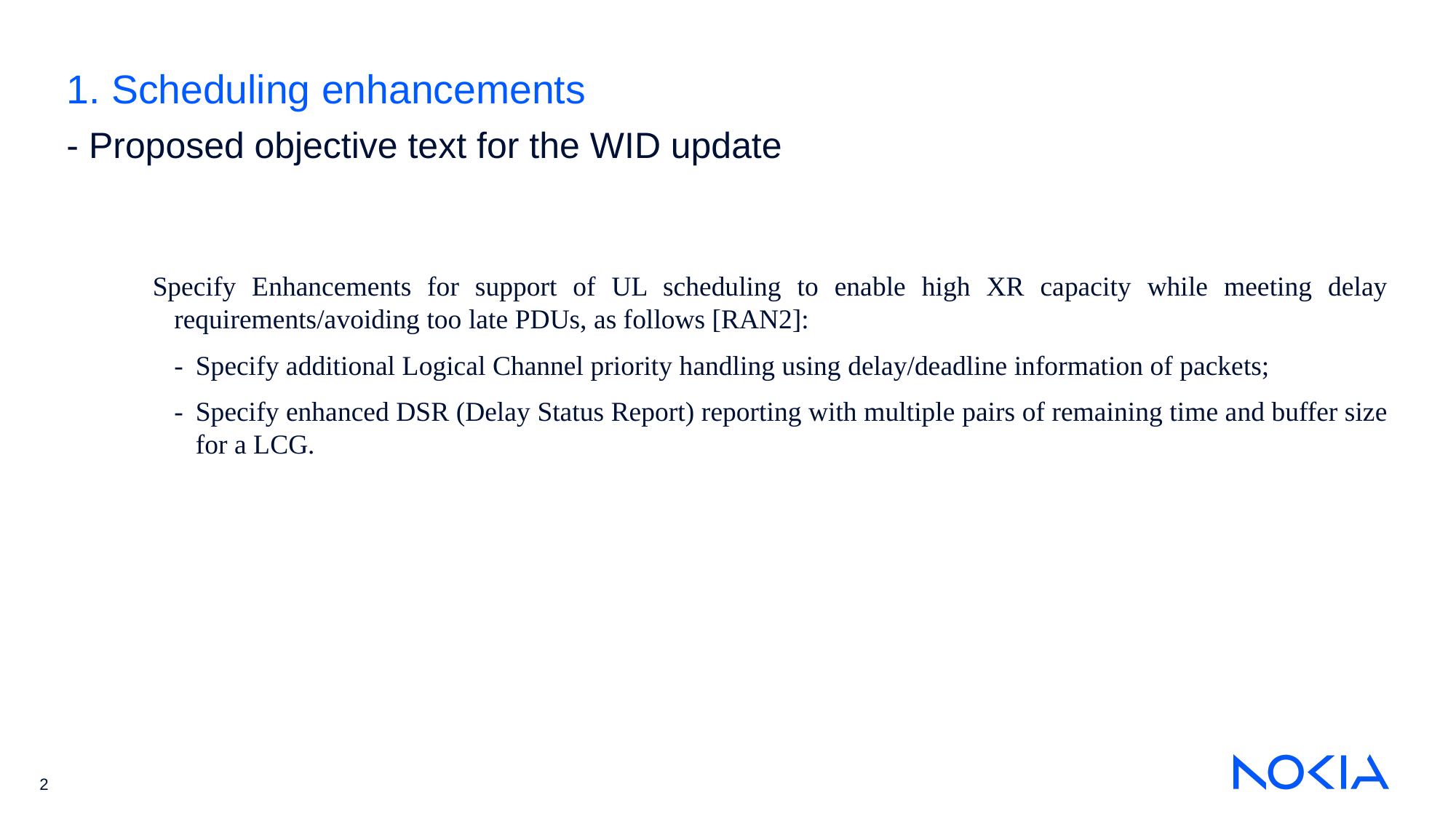

1. Scheduling enhancements
- Proposed objective text for the WID update

Specify Enhancements for support of UL scheduling to enable high XR capacity while meeting delay requirements/avoiding too late PDUs, as follows [RAN2]:
-	Specify additional Logical Channel priority handling using delay/deadline information of packets;
-	Specify enhanced DSR (Delay Status Report) reporting with multiple pairs of remaining time and buffer size for a LCG.